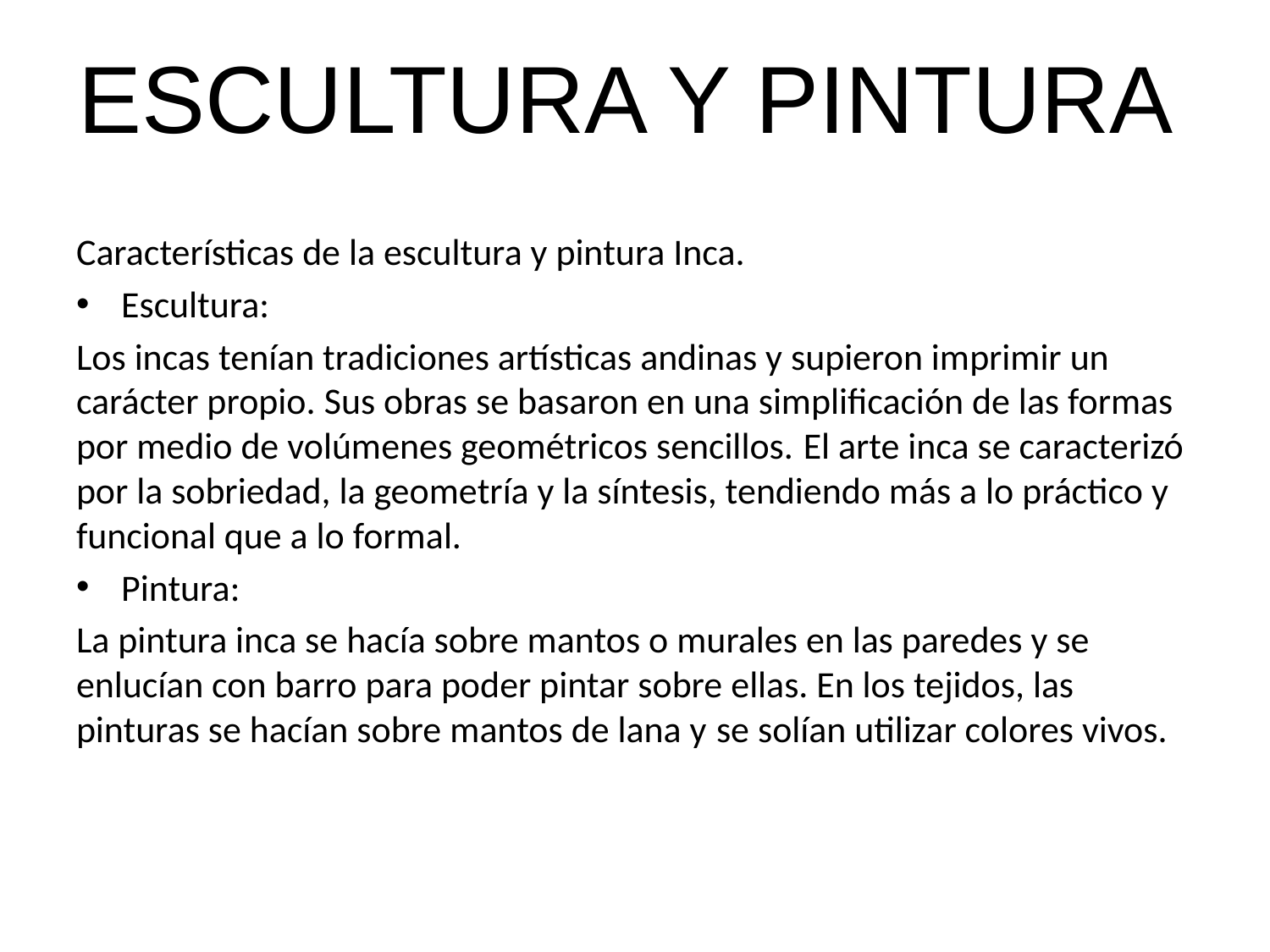

# ESCULTURA Y PINTURA
Características de la escultura y pintura Inca.
Escultura:
Los incas tenían tradiciones artísticas andinas y supieron imprimir un carácter propio. Sus obras se basaron en una simplificación de las formas por medio de volúmenes geométricos sencillos. El arte inca se caracterizó por la sobriedad, la geometría y la síntesis, tendiendo más a lo práctico y funcional que a lo formal.
Pintura:
La pintura inca se hacía sobre mantos o murales en las paredes y se enlucían con barro para poder pintar sobre ellas. En los tejidos, las pinturas se hacían sobre mantos de lana y se solían utilizar colores vivos.